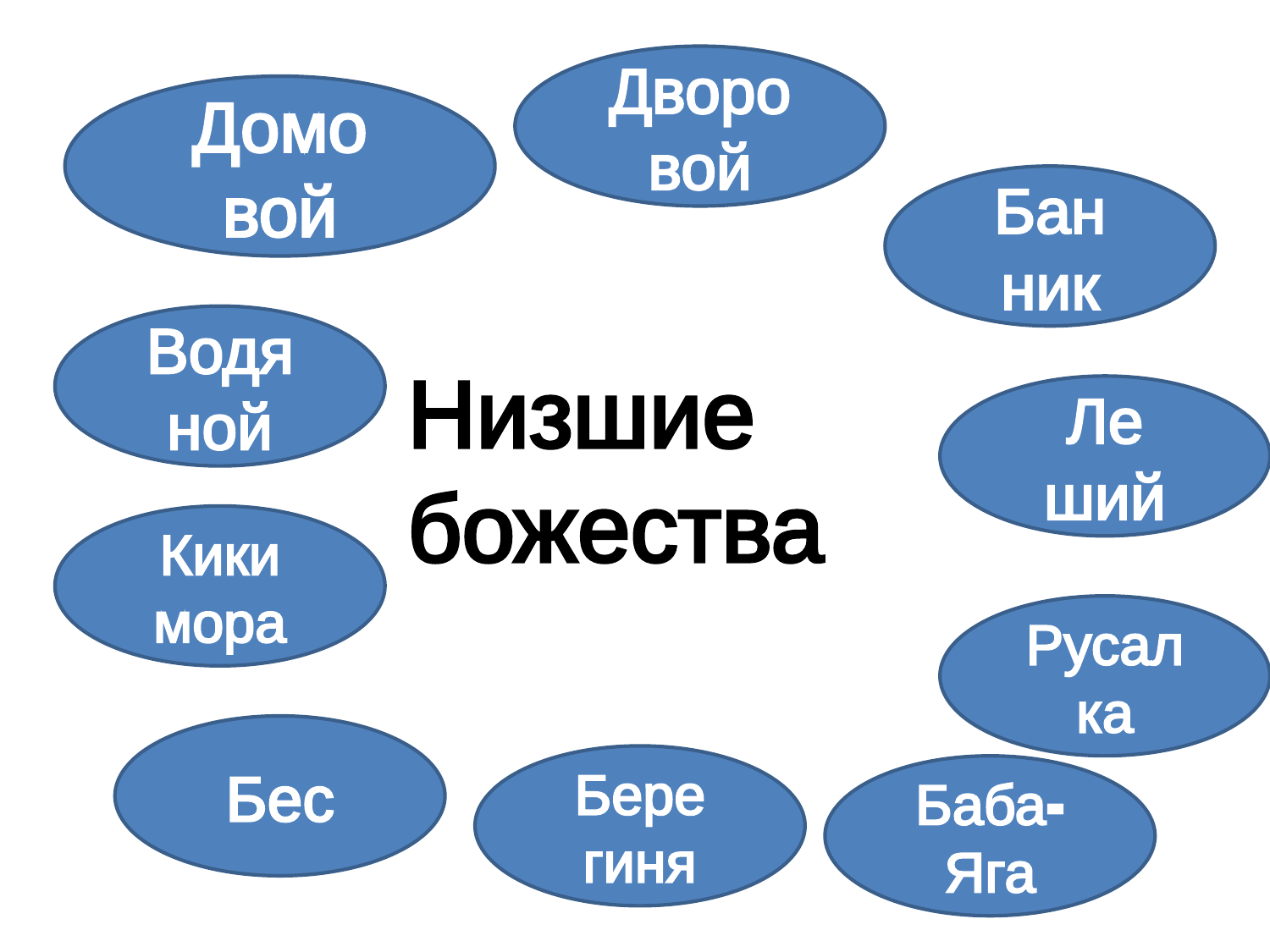

Дворо
вой
Домо
вой
Бан
ник
Водя
ной
Низшие
божества
Ле
ший
Кики
мора
Русал
ка
Бес
Бере
гиня
Баба-Яга